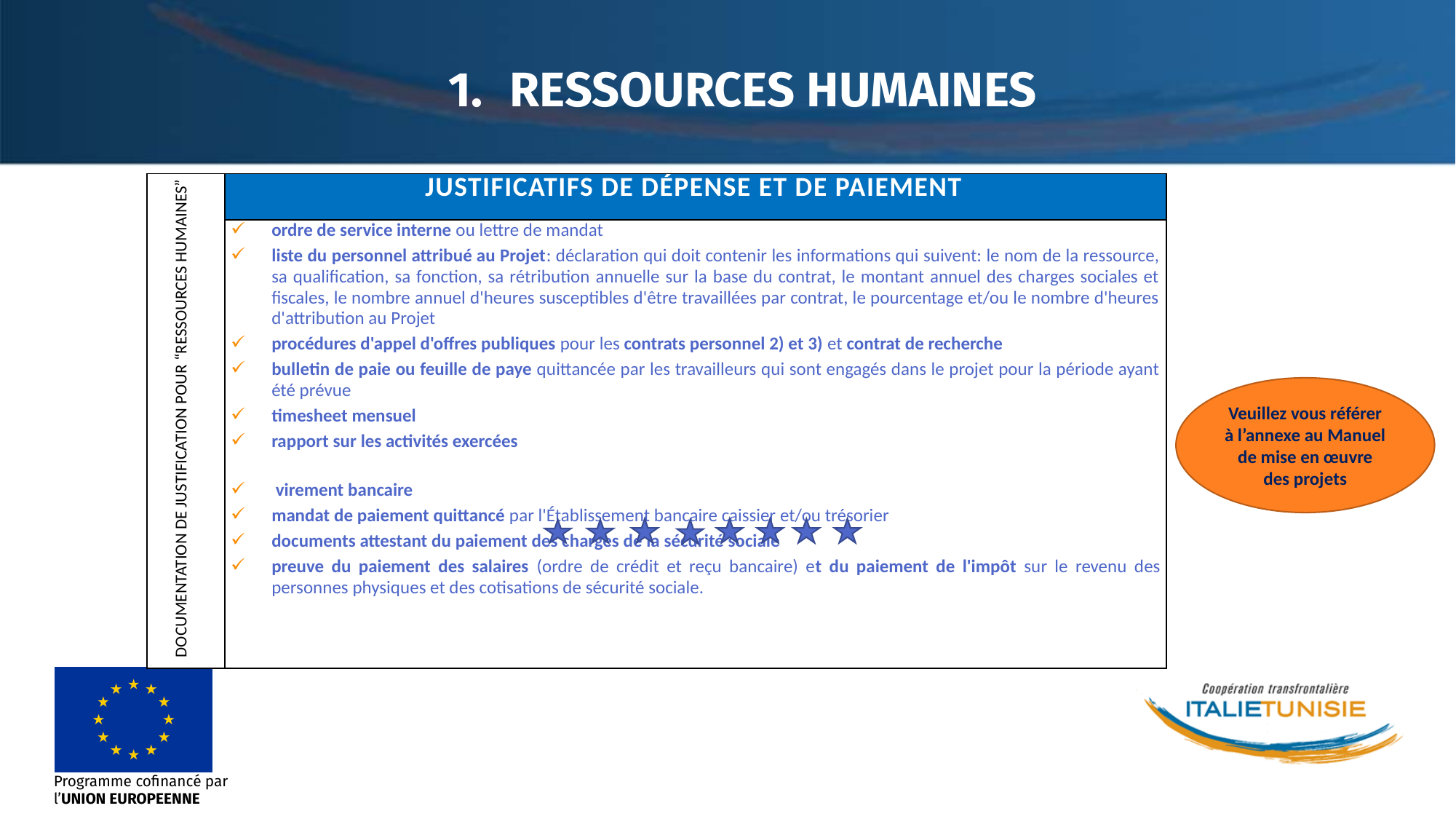

RESSOURCES HUMAINES

|  | justificatifs de dépense et de paiement |
| --- | --- |
|  | ordre de service interne ou lettre de mandat liste du personnel attribué au Projet: déclaration qui doit contenir les informations qui suivent: le nom de la ressource, sa qualification, sa fonction, sa rétribution annuelle sur la base du contrat, le montant annuel des charges sociales et fiscales, le nombre annuel d'heures susceptibles d'être travaillées par contrat, le pourcentage et/ou le nombre d'heures d'attribution au Projet procédures d'appel d'offres publiques pour les contrats personnel 2) et 3) et contrat de recherche bulletin de paie ou feuille de paye quittancée par les travailleurs qui sont engagés dans le projet pour la période ayant été prévue timesheet mensuel rapport sur les activités exercées  virement bancaire mandat de paiement quittancé par l'Établissement bancaire caissier et/ou trésorier documents attestant du paiement des charges de la sécurité sociale preuve du paiement des salaires (ordre de crédit et reçu bancaire) et du paiement de l'impôt sur le revenu des personnes physiques et des cotisations de sécurité sociale. |
DOCUMENTATION DE JUSTIFICATION POUR “RESSOURCES HUMAINES”

Veuillez vous référer à l’annexe au Manuel de mise en œuvre des projets